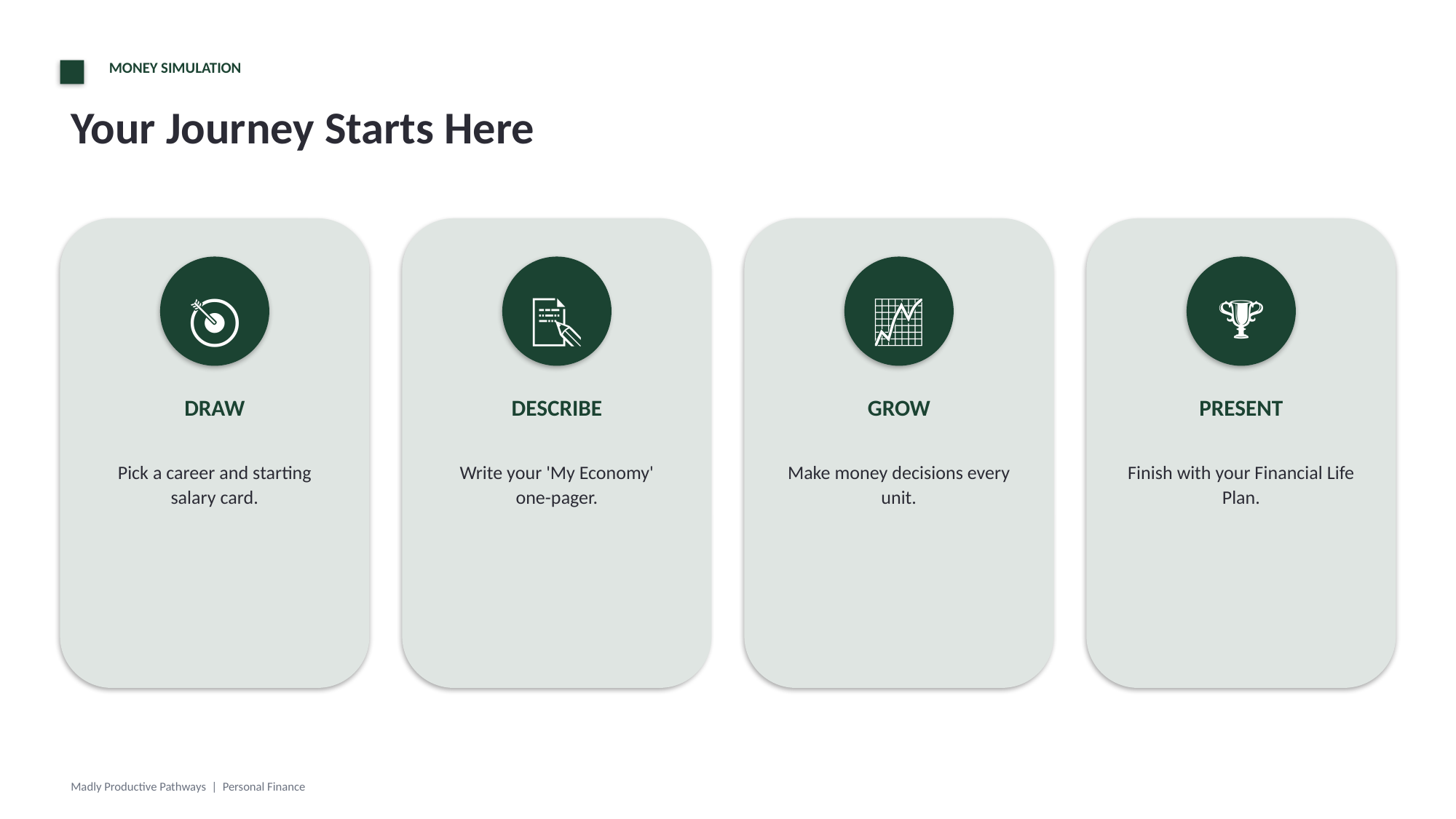

MONEY SIMULATION

Your Journey Starts Here

🎯
📝
📈
🏆
DRAW
DESCRIBE
GROW
PRESENT
Pick a career and starting salary card.
Write your 'My Economy' one-pager.
Make money decisions every unit.
Finish with your Financial Life Plan.
Madly Productive Pathways  |  Personal Finance